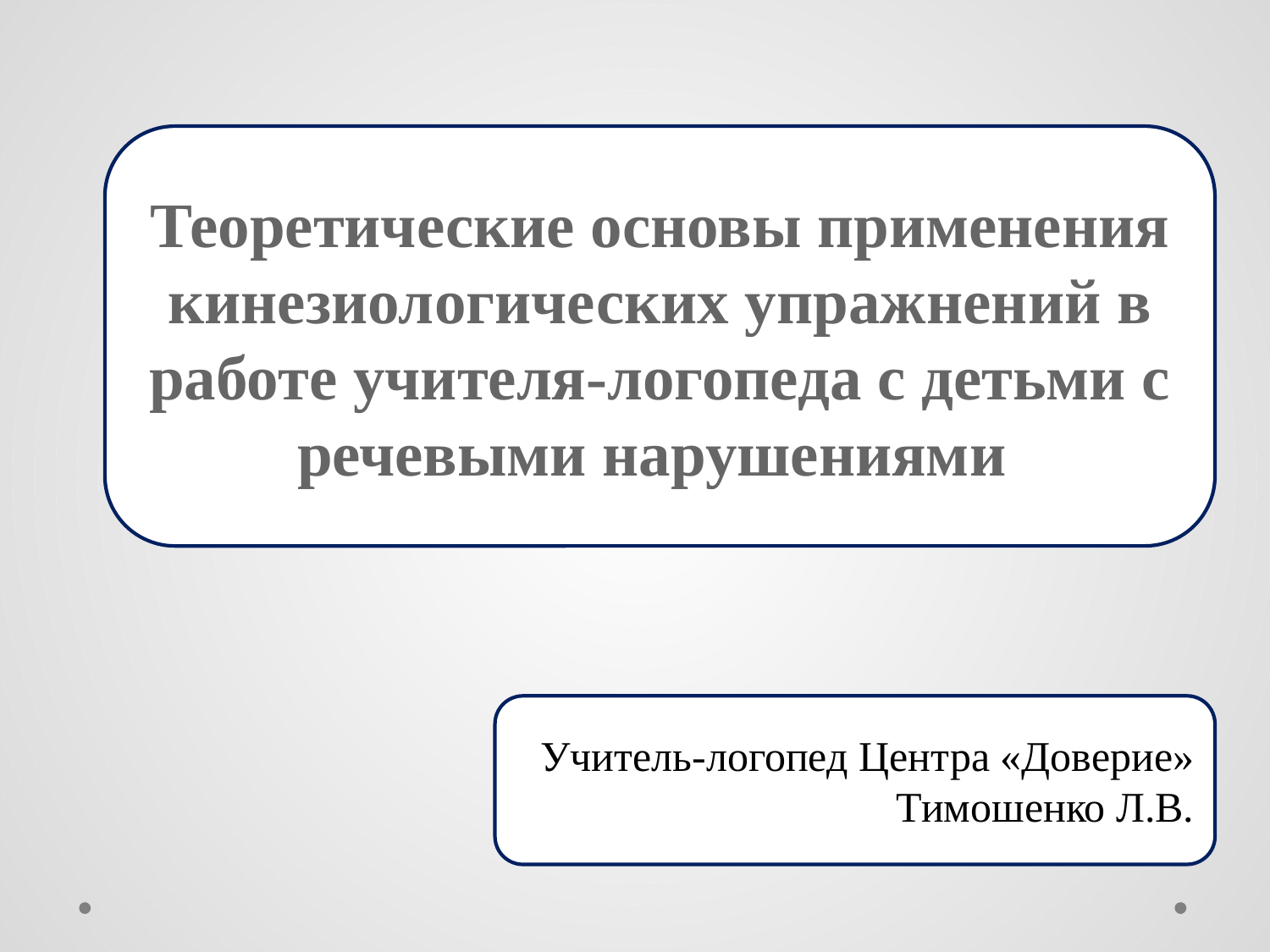

Теоретические основы применения кинезиологических упражнений в работе учителя-логопеда с детьми с речевыми нарушениями
Учитель-логопед Центра «Доверие» Тимошенко Л.В.